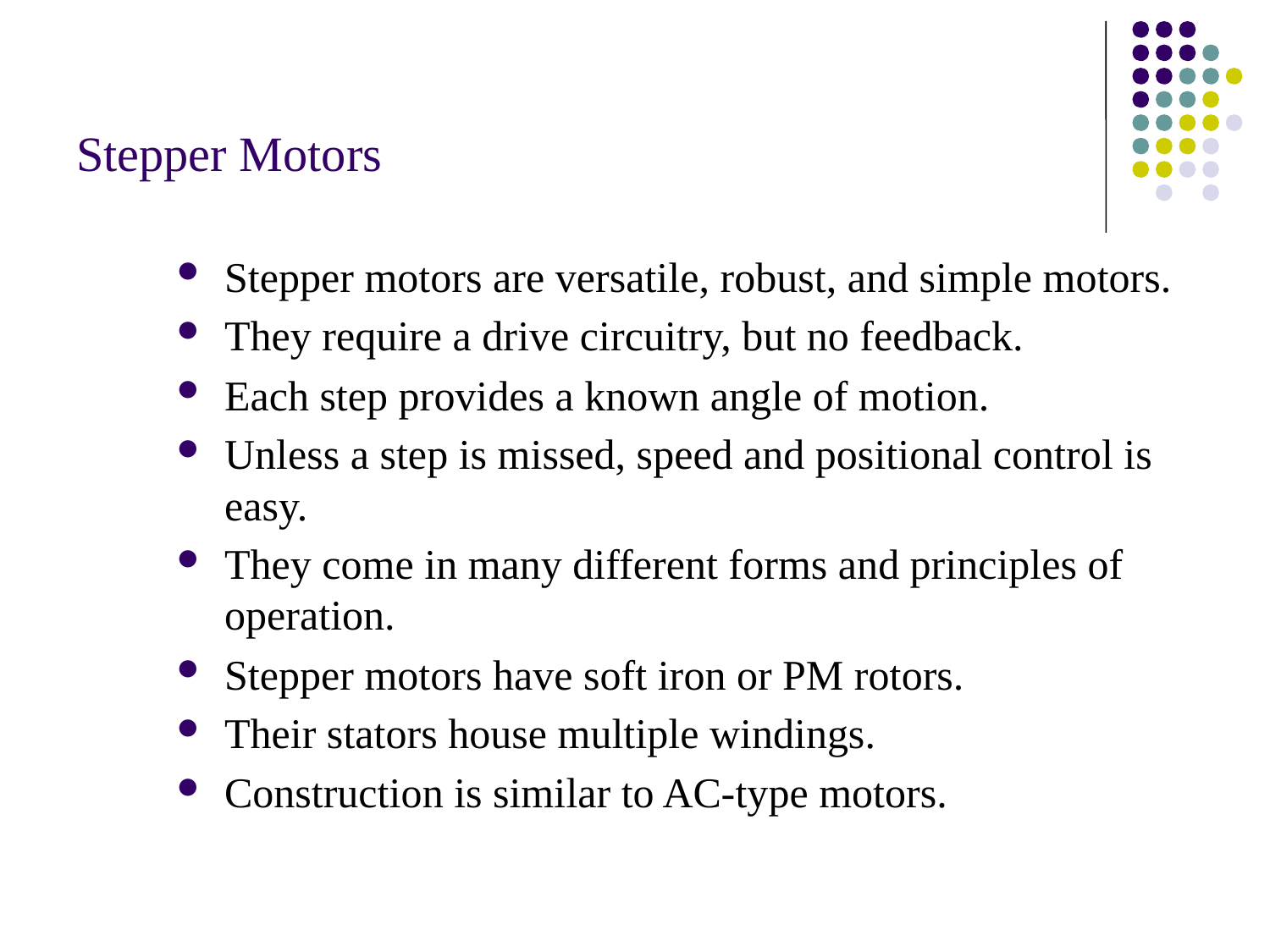

# Stepper Motors
Stepper motors are versatile, robust, and simple motors.
They require a drive circuitry, but no feedback.
Each step provides a known angle of motion.
Unless a step is missed, speed and positional control is easy.
They come in many different forms and principles of operation.
Stepper motors have soft iron or PM rotors.
Their stators house multiple windings.
Construction is similar to AC-type motors.